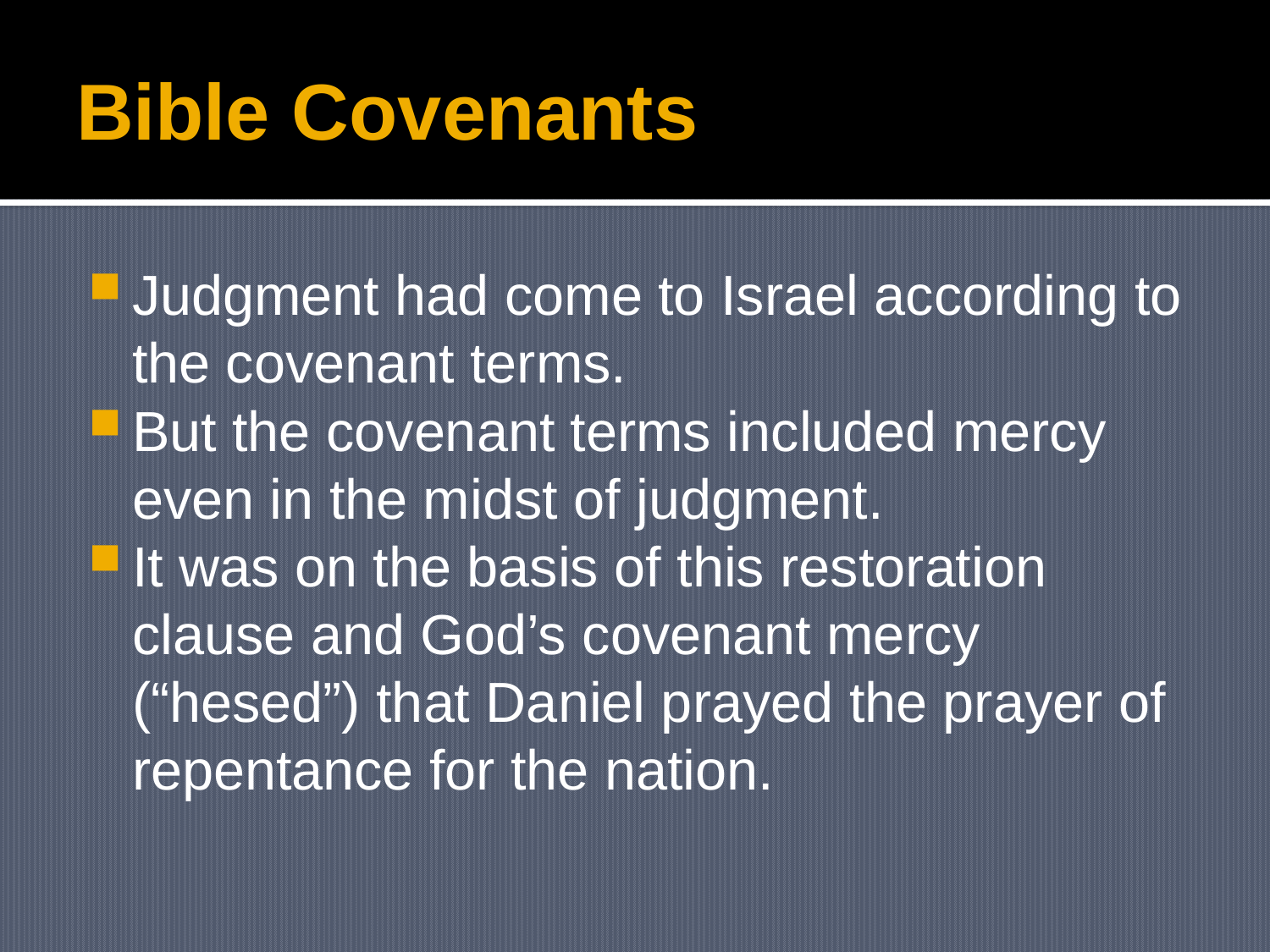

# Bible Covenants
Judgment had come to Israel according to the covenant terms.
But the covenant terms included mercy even in the midst of judgment.
It was on the basis of this restoration clause and God’s covenant mercy (“hesed”) that Daniel prayed the prayer of repentance for the nation.